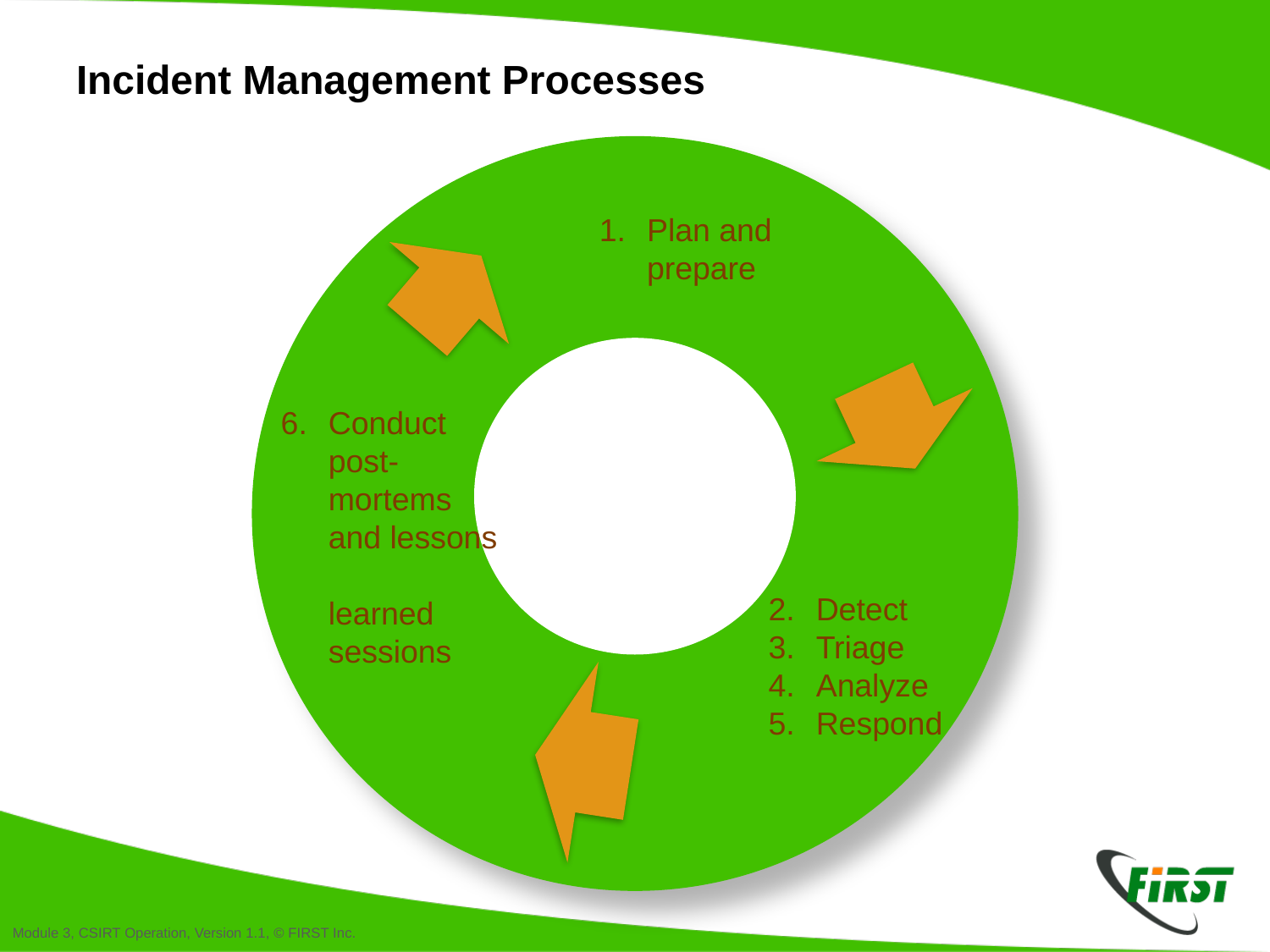

# Incident Management Processes

Plan and prepare

Conduct
post-
mortems
and lessons
learned sessions

Detect
Triage
Analyze
Respond